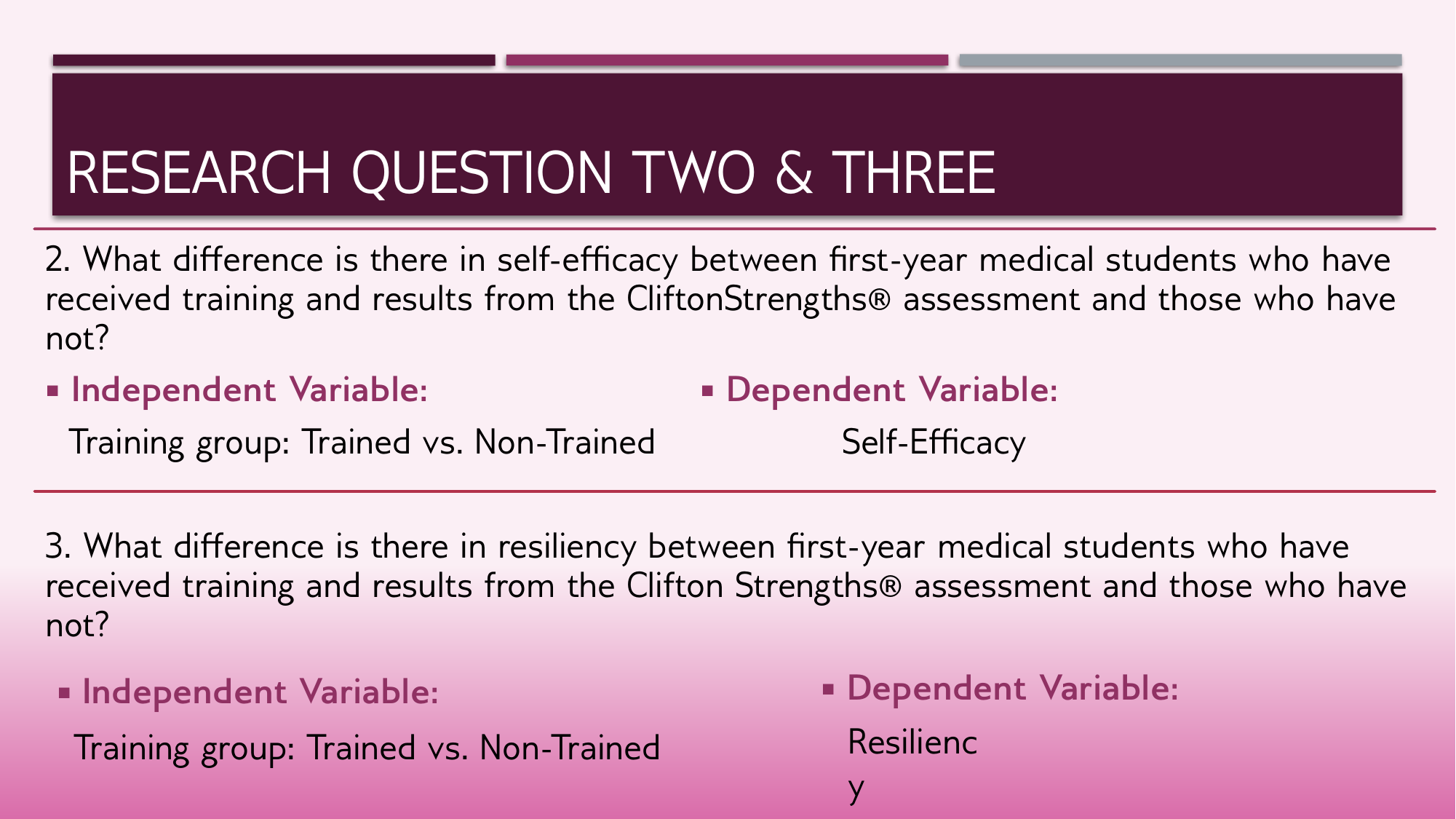

# Research Question two & Three

2. What difference is there in self-efficacy between first-year medical students who have received training and results from the CliftonStrengths® assessment and those who have not?
▪ Independent Variable:  			▪ Dependent Variable:
  Training group: Trained vs. Non-Trained 		   Self-Efficacy

3. What difference is there in resiliency between first-year medical students who have    received training and results from the Clifton Strengths® assessment and those who have not?

▪ Dependent Variable:

 ▪ Independent Variable:

Resiliency
Training group: Trained vs. Non-Trained